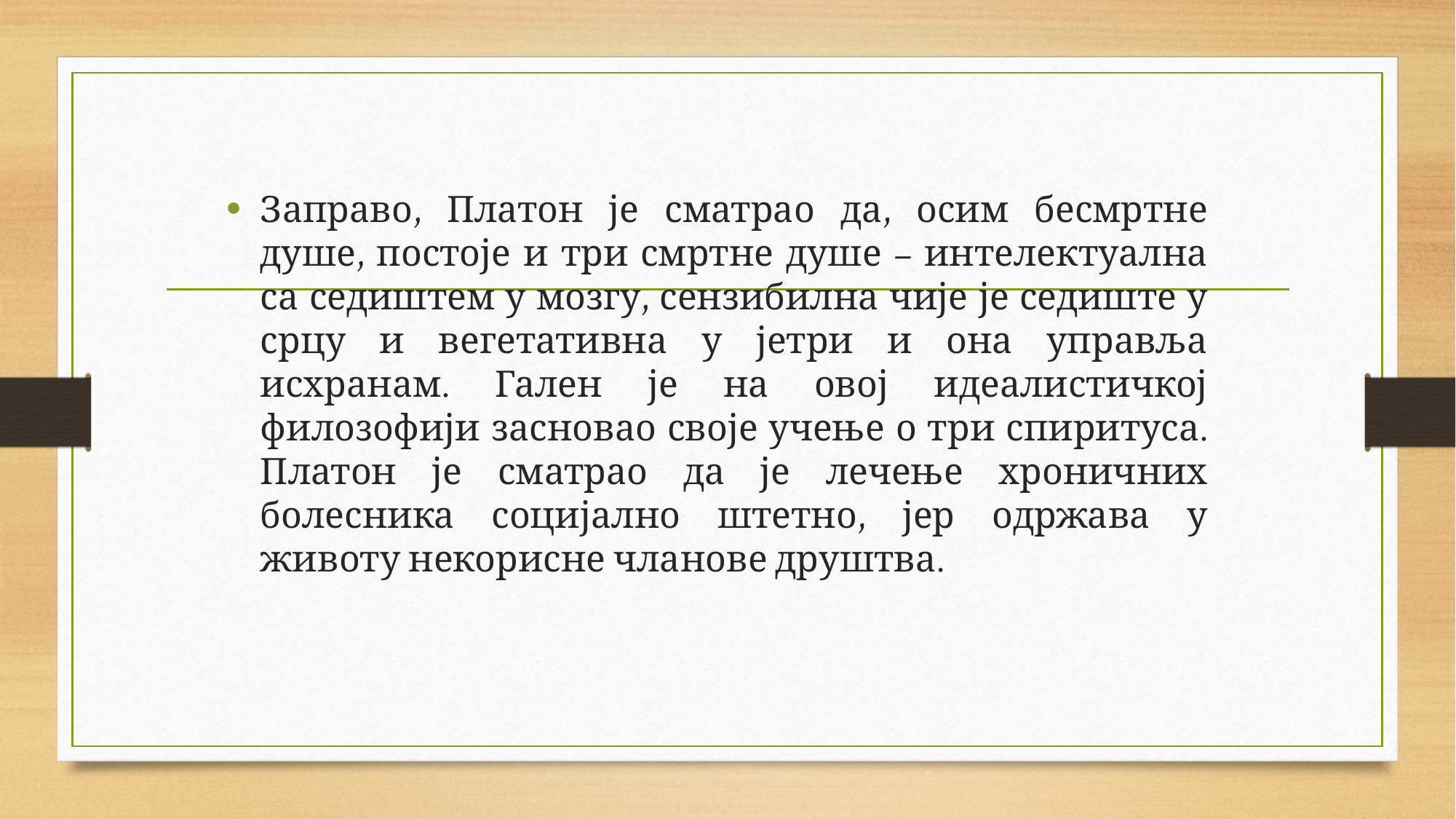

Заправо, Платон је сматрао да, осим бесмртне душе, постоје и три смртне душе – интелектуална са седиштем у мозгу, сензибилна чије је седиште у срцу и вегетативна у јетри и она управља исхранам. Гален је на овој идеалистичкој филозофији засновао своје учење о три спиритуса. Платон је сматрао да је лечење хроничних болесника социјално штетно, јер одржава у животу некорисне чланове друштва.